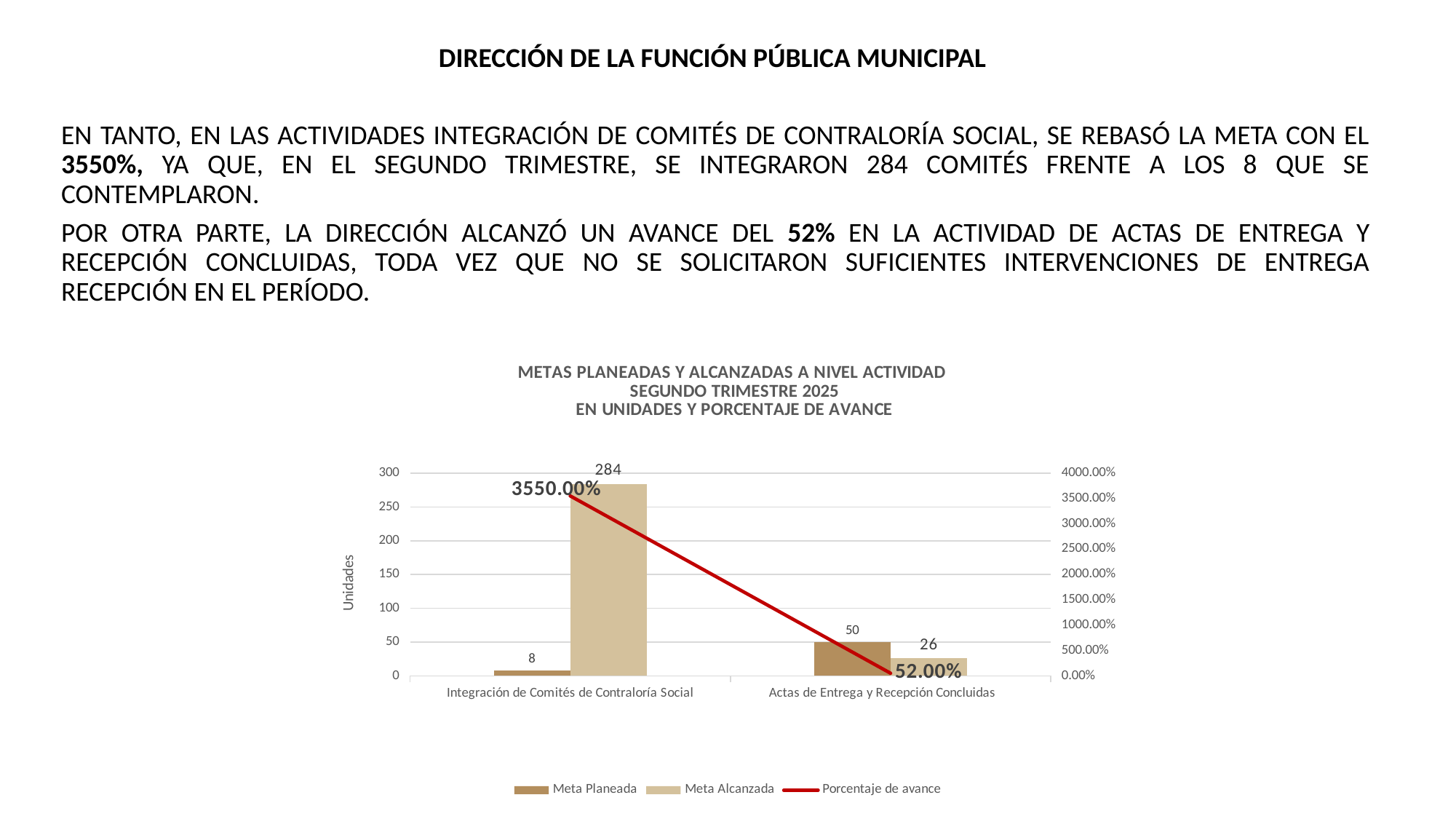

DIRECCIÓN DE LA FUNCIÓN PÚBLICA MUNICIPAL

EN TANTO, EN LAS ACTIVIDADES INTEGRACIÓN DE COMITÉS DE CONTRALORÍA SOCIAL, SE REBASÓ LA META CON EL 3550%, YA QUE, EN EL SEGUNDO TRIMESTRE, SE INTEGRARON 284 COMITÉS FRENTE A LOS 8 QUE SE CONTEMPLARON.
POR OTRA PARTE, LA DIRECCIÓN ALCANZÓ UN AVANCE DEL 52% EN LA ACTIVIDAD DE ACTAS DE ENTREGA Y RECEPCIÓN CONCLUIDAS, TODA VEZ QUE NO SE SOLICITARON SUFICIENTES INTERVENCIONES DE ENTREGA RECEPCIÓN EN EL PERÍODO.

### Chart: METAS PLANEADAS Y ALCANZADAS A NIVEL ACTIVIDAD
SEGUNDO TRIMESTRE 2025
EN UNIDADES Y PORCENTAJE DE AVANCE

| Category | Meta Planeada | Meta Alcanzada |  |
|---|---|---|---|
| Integración de Comités de Contraloría Social | 8.0 | 284.0 | 35.5 |
| Actas de Entrega y Recepción Concluidas      | 50.0 | 26.0 | 0.52 |